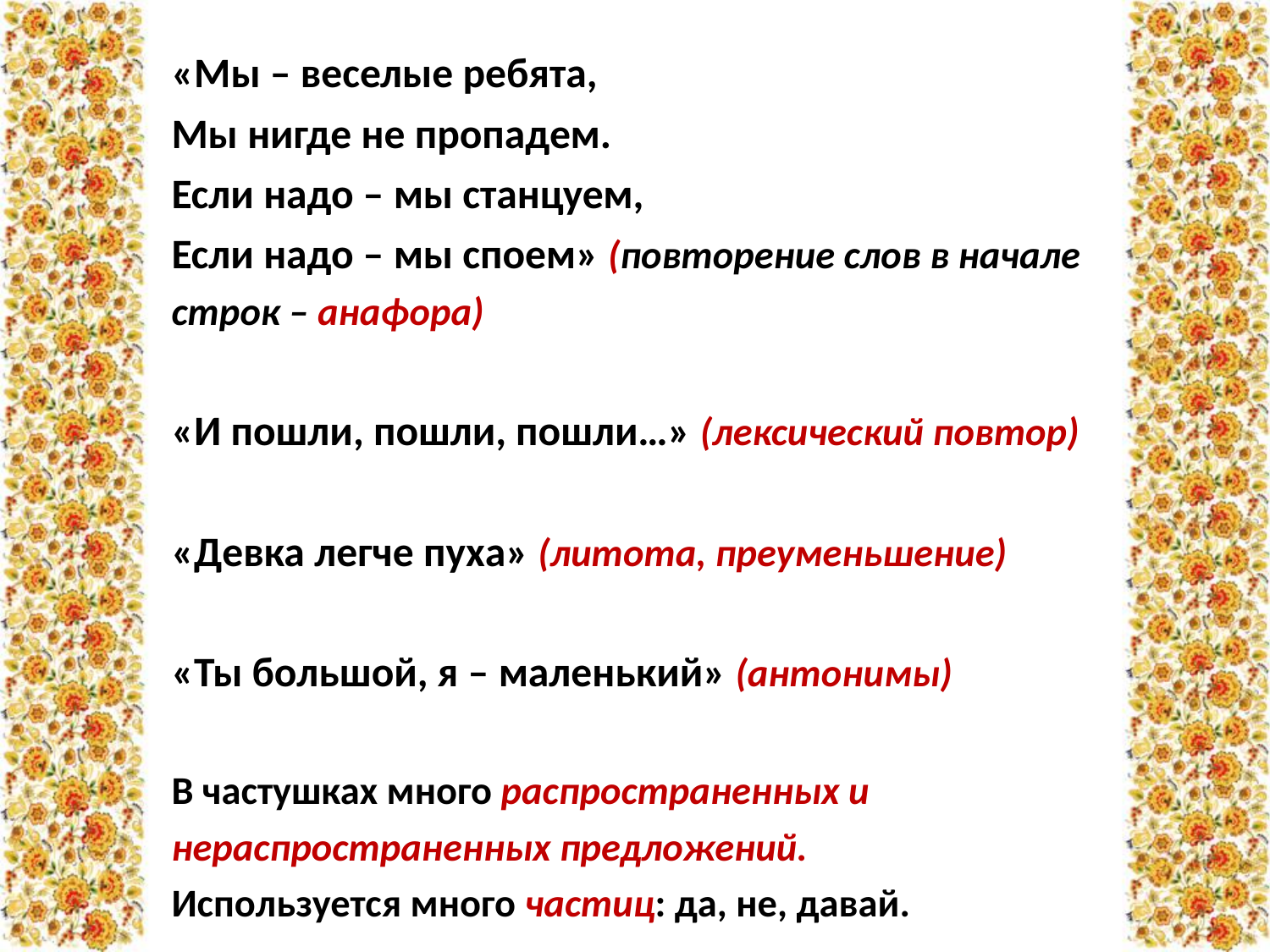

«Мы – веселые ребята,
Мы нигде не пропадем.
Если надо – мы станцуем,
Если надо – мы споем» (повторение слов в начале строк – анафора)

«И пошли, пошли, пошли…» (лексический повтор)

«Девка легче пуха» (литота, преуменьшение)

«Ты большой, я – маленький» (антонимы)

В частушках много распространенных и нераспространенных предложений.
Используется много частиц: да, не, давай.